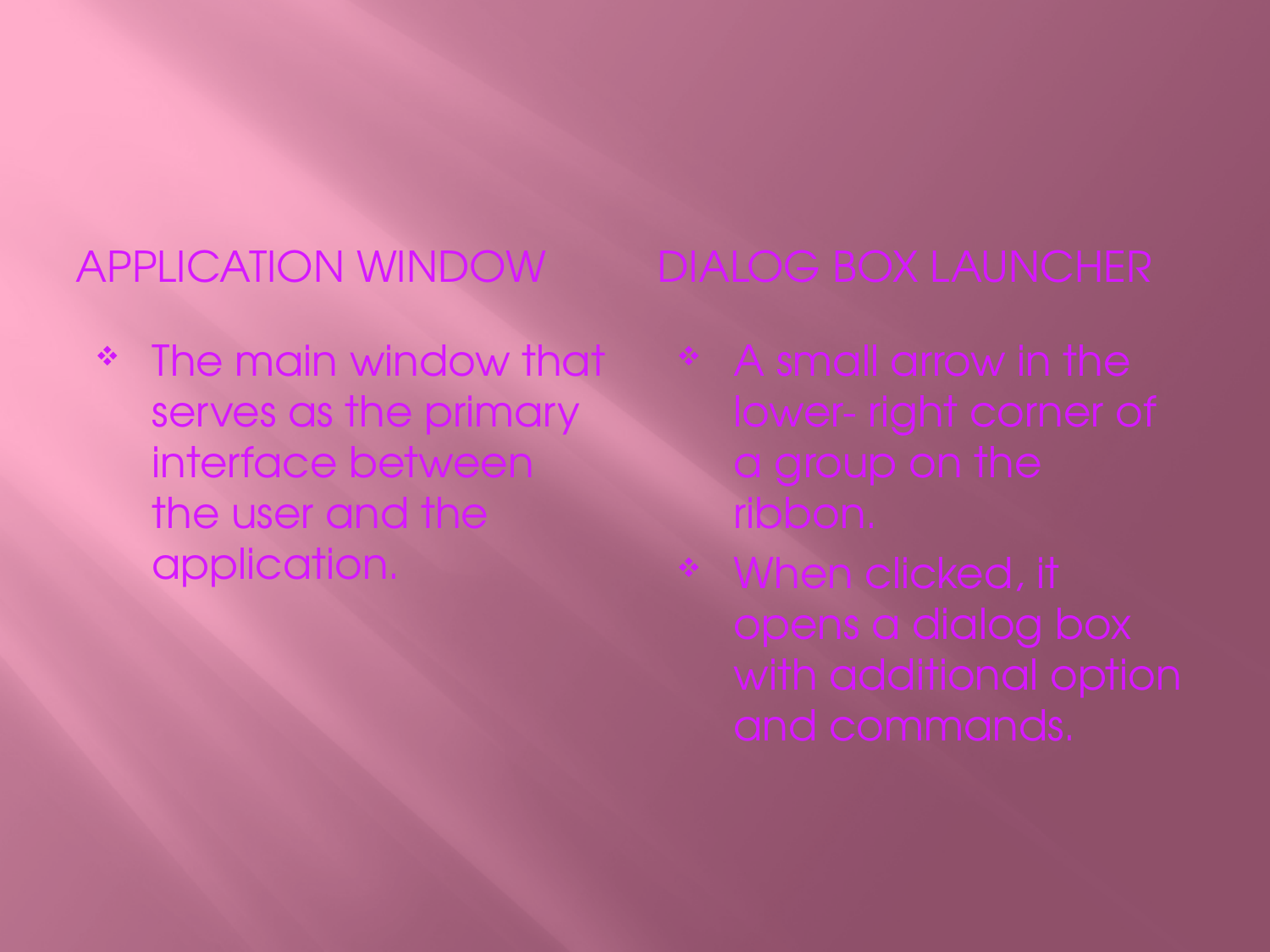

#
Application Window
Dialog Box Launcher
The main window that serves as the primary interface between the user and the application.
A small arrow in the lower- right corner of a group on the ribbon.
When clicked, it opens a dialog box with additional option and commands.